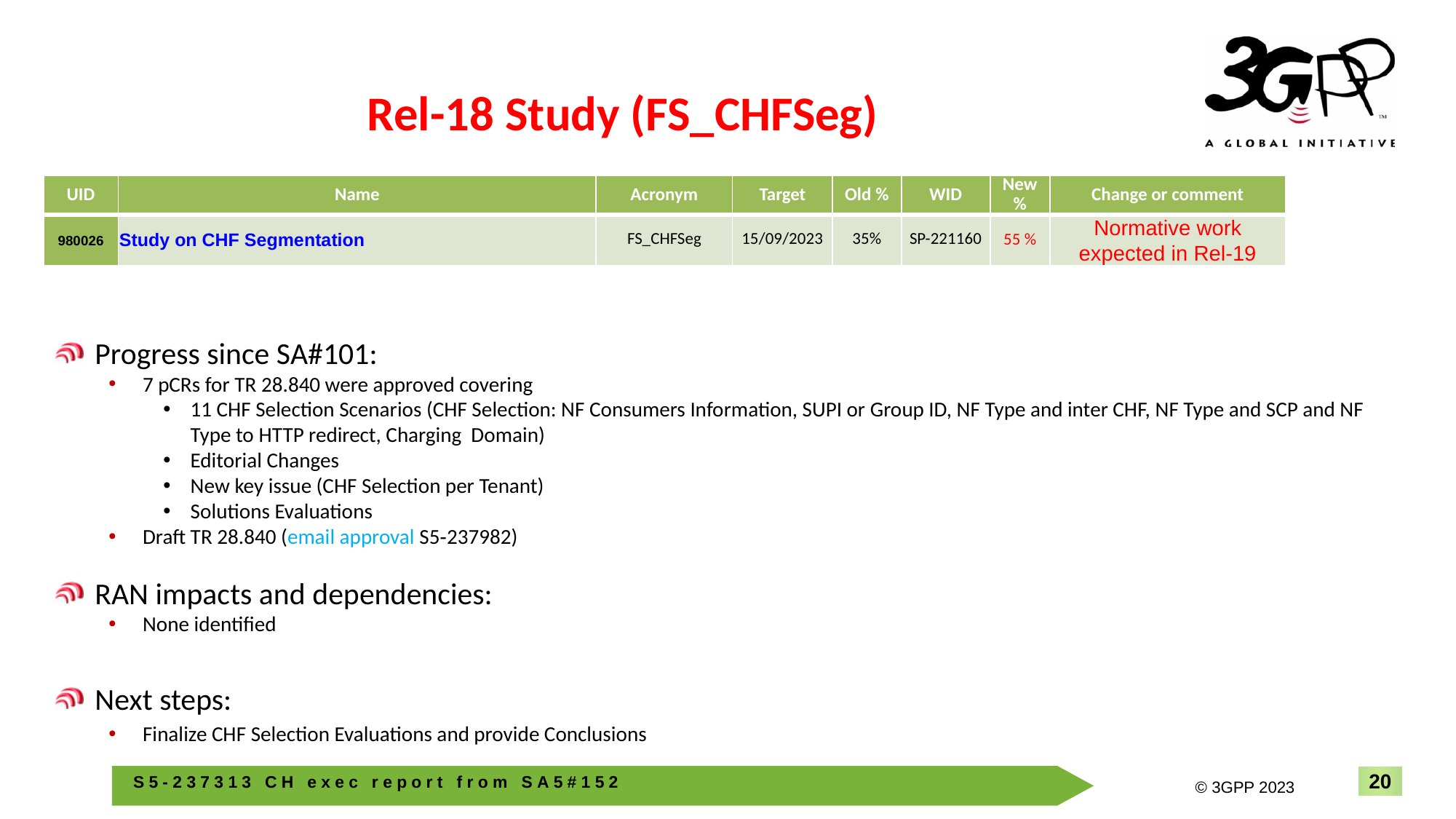

# Rel-18 Study (FS_CHFSeg)
| UID | Name | Acronym | Target | Old % | WID | New % | Change or comment |
| --- | --- | --- | --- | --- | --- | --- | --- |
| 980026 | Study on CHF Segmentation | FS\_CHFSeg | 15/09/2023 | 35% | SP-221160 | 55 % | Normative work expected in Rel-19 |
Progress since SA#101:
7 pCRs for TR 28.840 were approved covering
11 CHF Selection Scenarios (CHF Selection: NF Consumers Information, SUPI or Group ID, NF Type and inter CHF, NF Type and SCP and NF Type to HTTP redirect, Charging  Domain)
Editorial Changes
New key issue (CHF Selection per Tenant)
Solutions Evaluations
Draft TR 28.840 (email approval S5‑237982)

RAN impacts and dependencies:
None identified

Next steps:
Finalize CHF Selection Evaluations and provide Conclusions